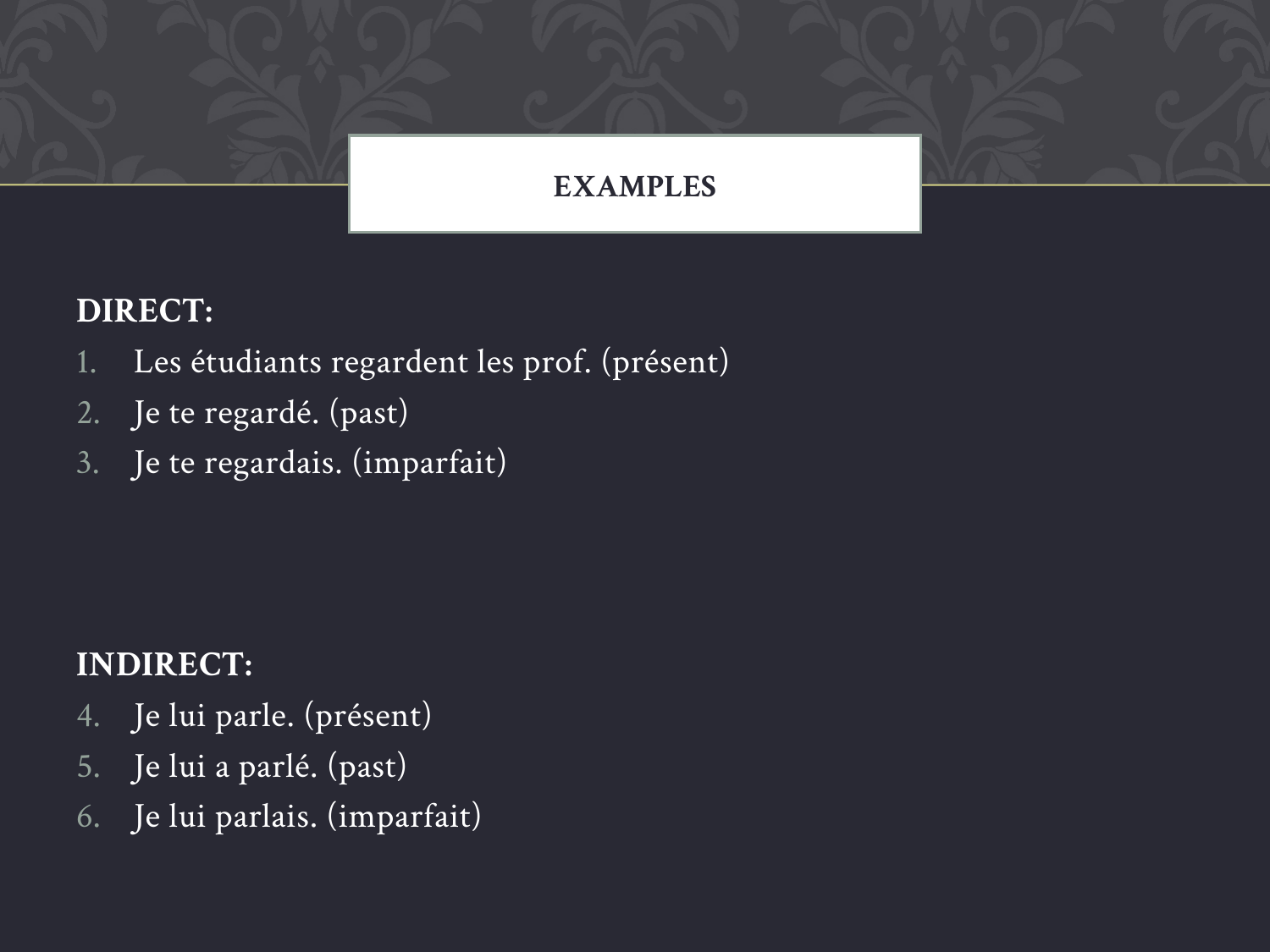

# Examples
DIRECT:
Les étudiants regardent les prof. (présent)
Je te regardé. (past)
Je te regardais. (imparfait)

INDIRECT:
Je lui parle. (présent)
Je lui a parlé. (past)
Je lui parlais. (imparfait)